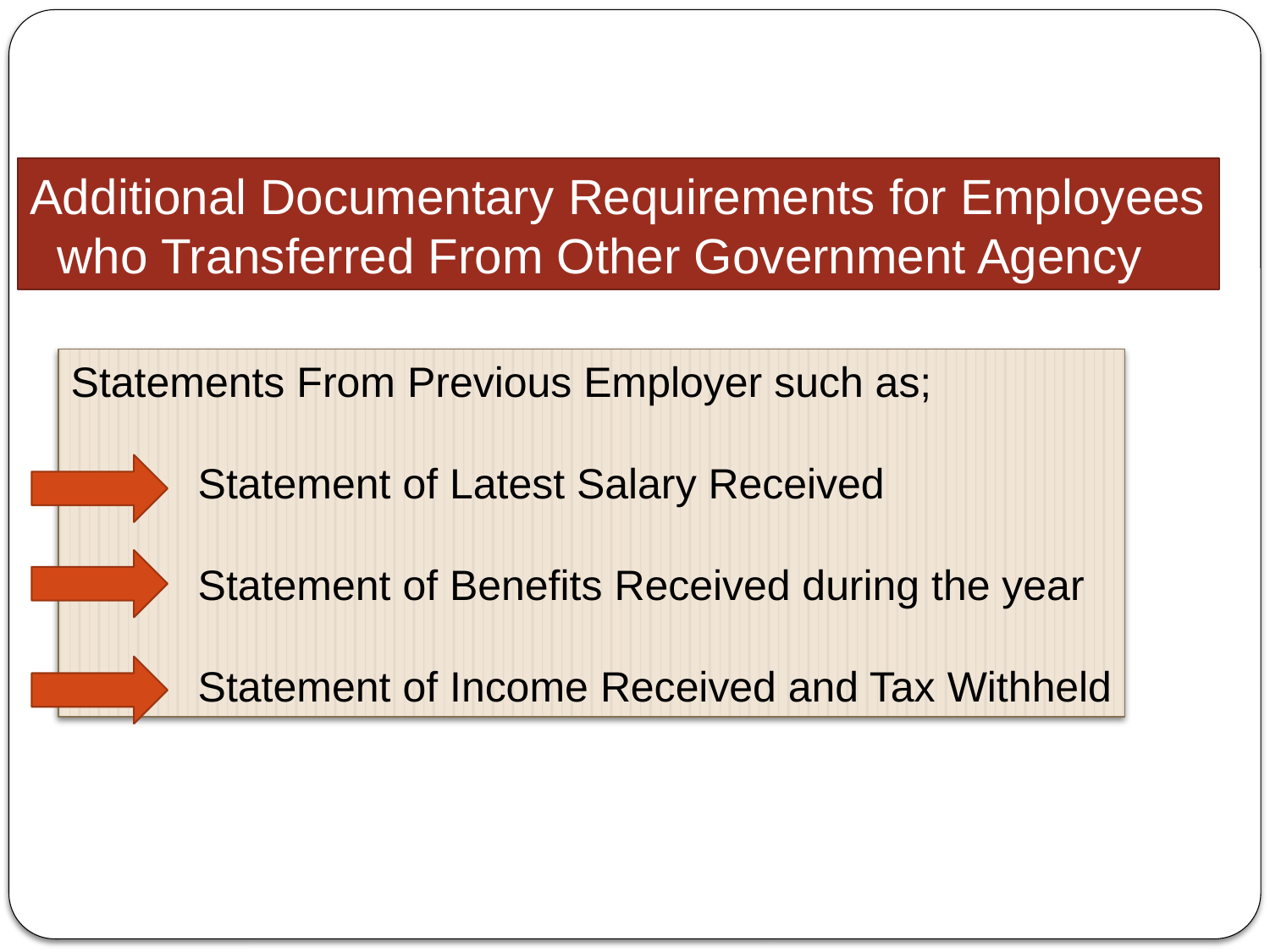

Additional Documentary Requirements for Employees
  who Transferred From Other Government Agency
Statements From Previous Employer such as;

	Statement of Latest Salary Received

	Statement of Benefits Received during the year

	Statement of Income Received and Tax Withheld